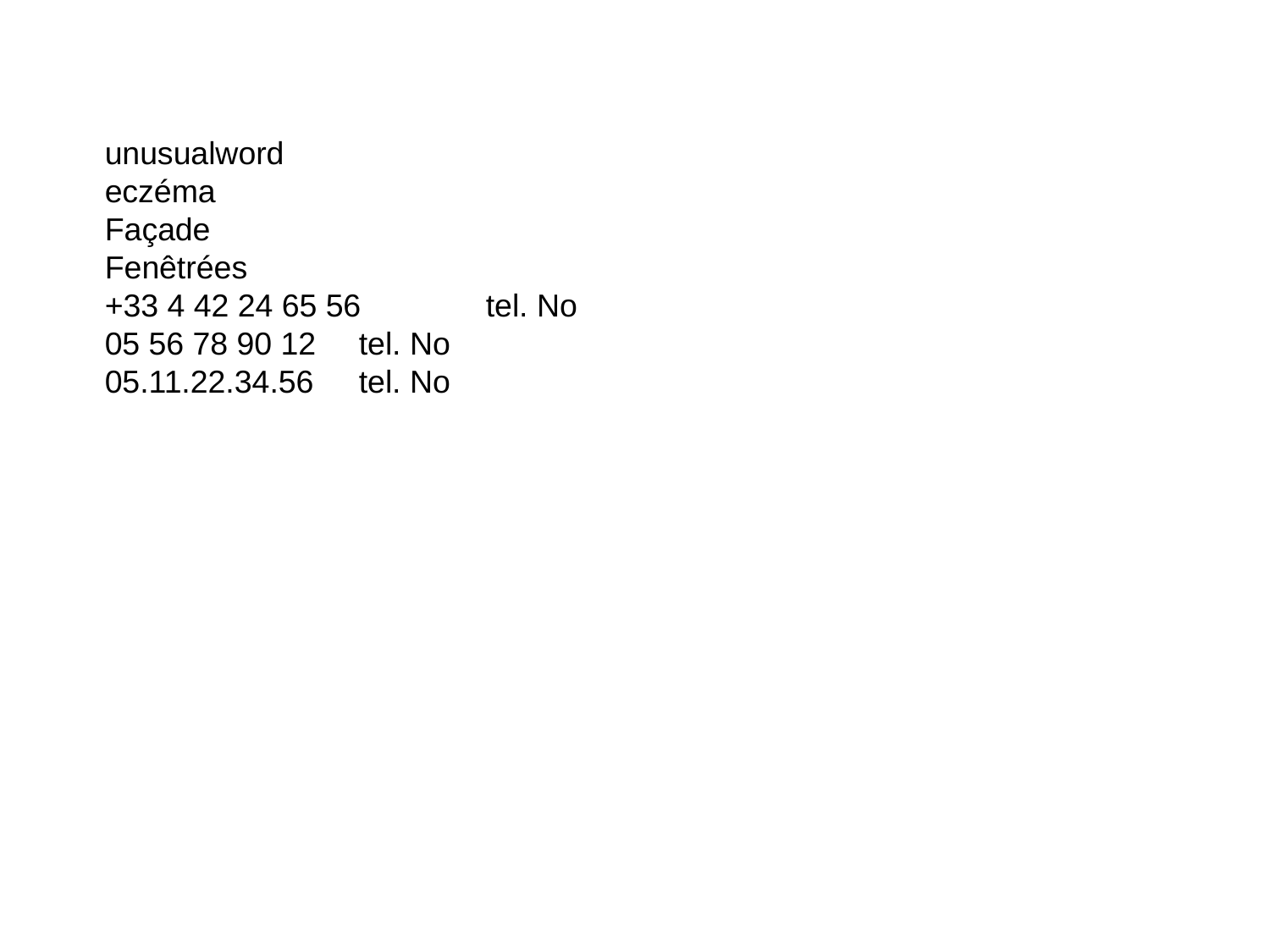

unusualword
eczéma
Façade
Fenêtrées
+33 4 42 24 65 56	tel. No
05 56 78 90 12	tel. No
05.11.22.34.56	tel. No